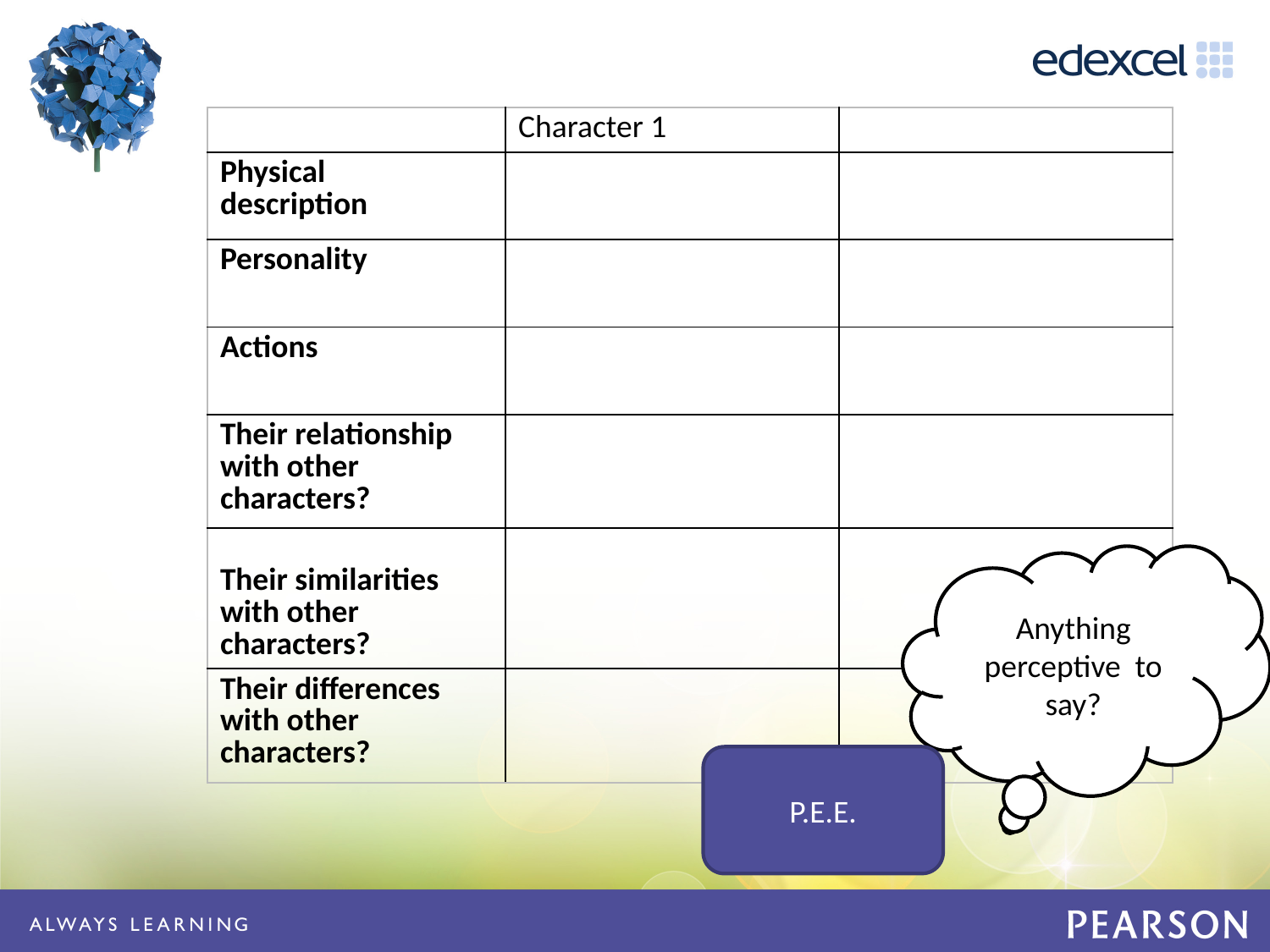

|  | Character 1 |  |
| --- | --- | --- |
| Physical description |  |  |
| Personality |  |  |
| Actions |  |  |
| Their relationship with other characters? |  |  |
| Their similarities with other characters? |  |  |
| Their differences with other characters? |  |  |
Anything perceptive  to say?
P.E.E.